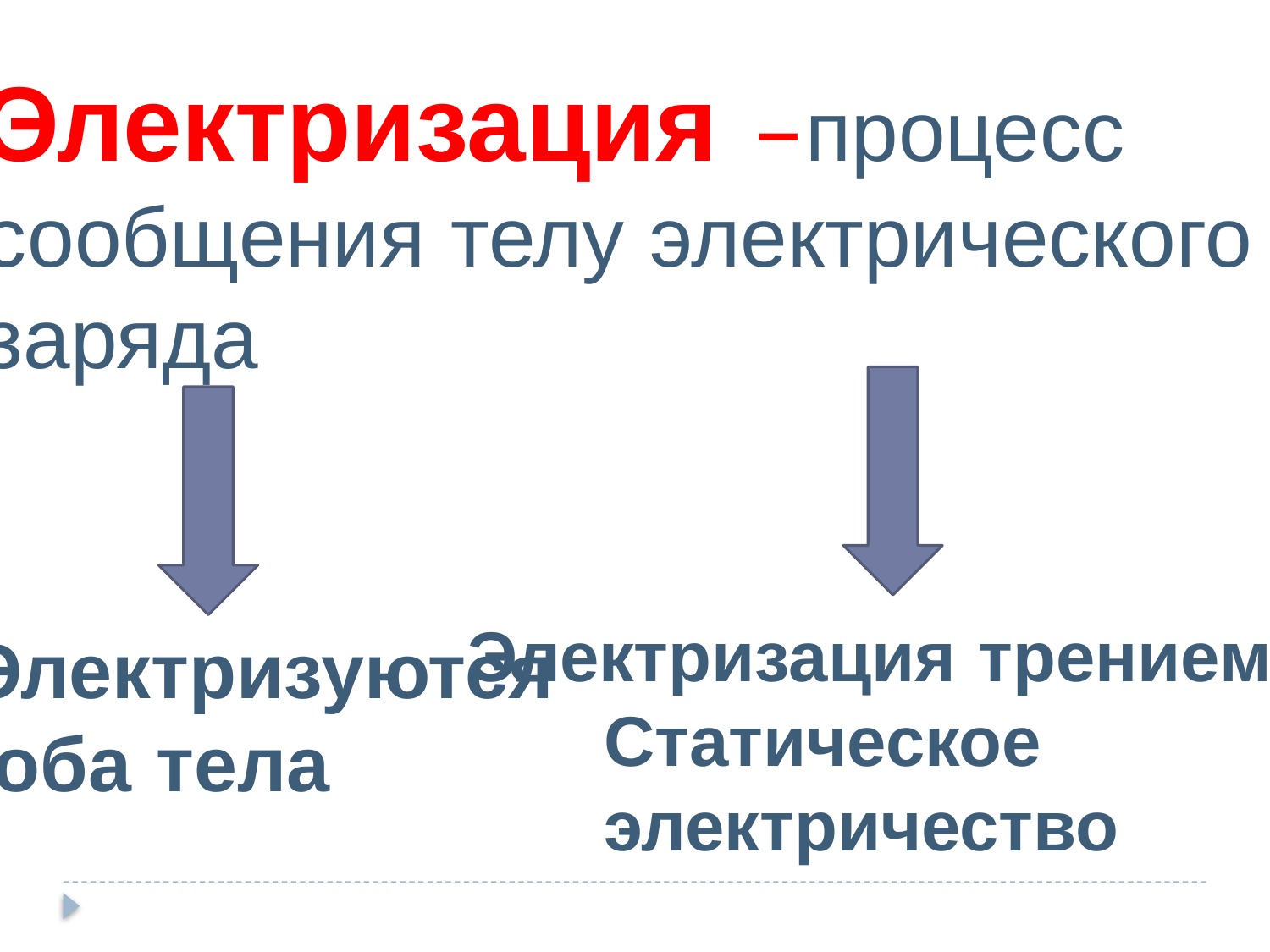

Электризация –процесс
сообщения телу электрического
заряда

Электризация трением –
      Статическое
      электричество
Электризуются
 оба тела